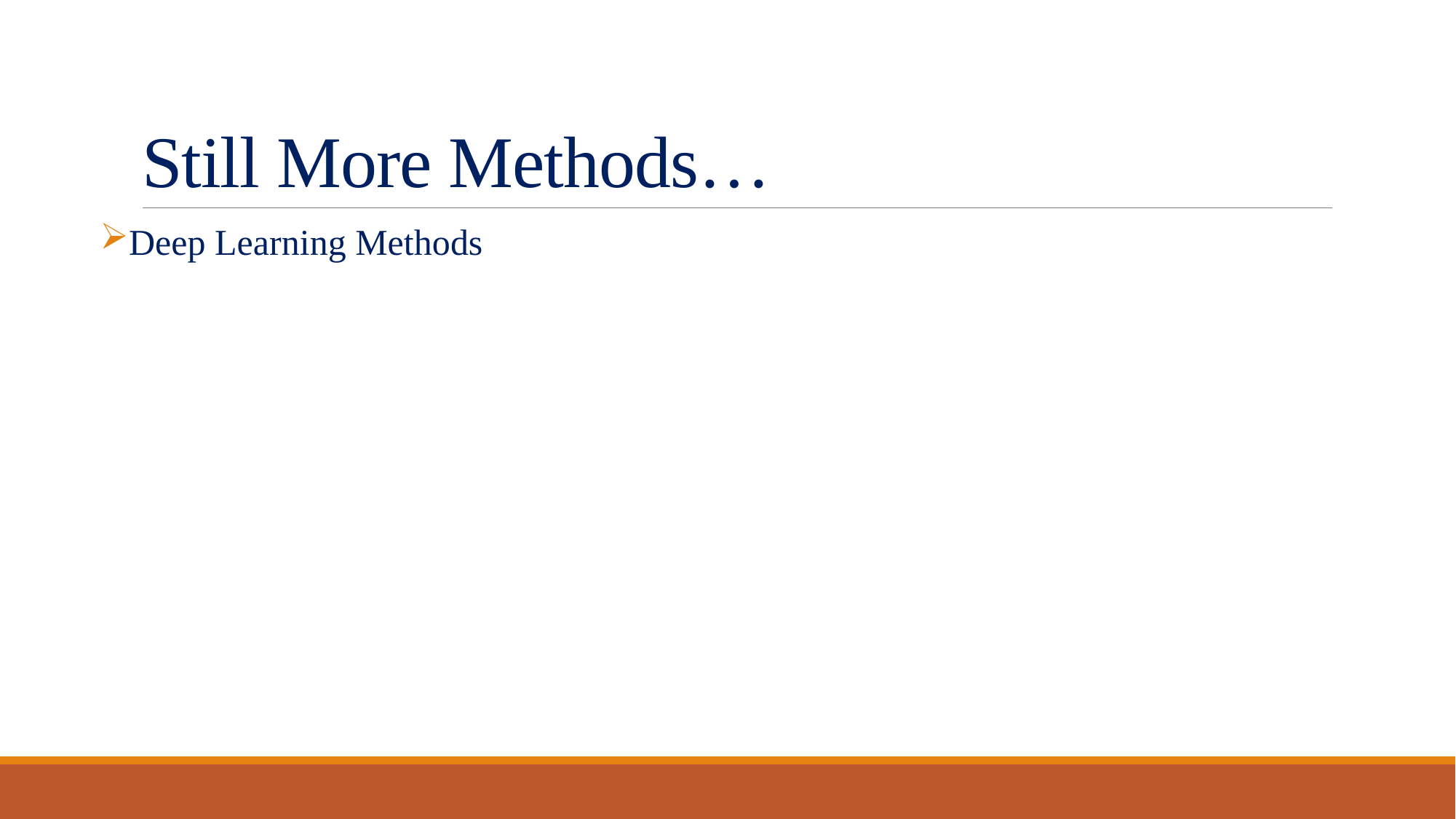

# Still More Methods…
Deep Learning Methods